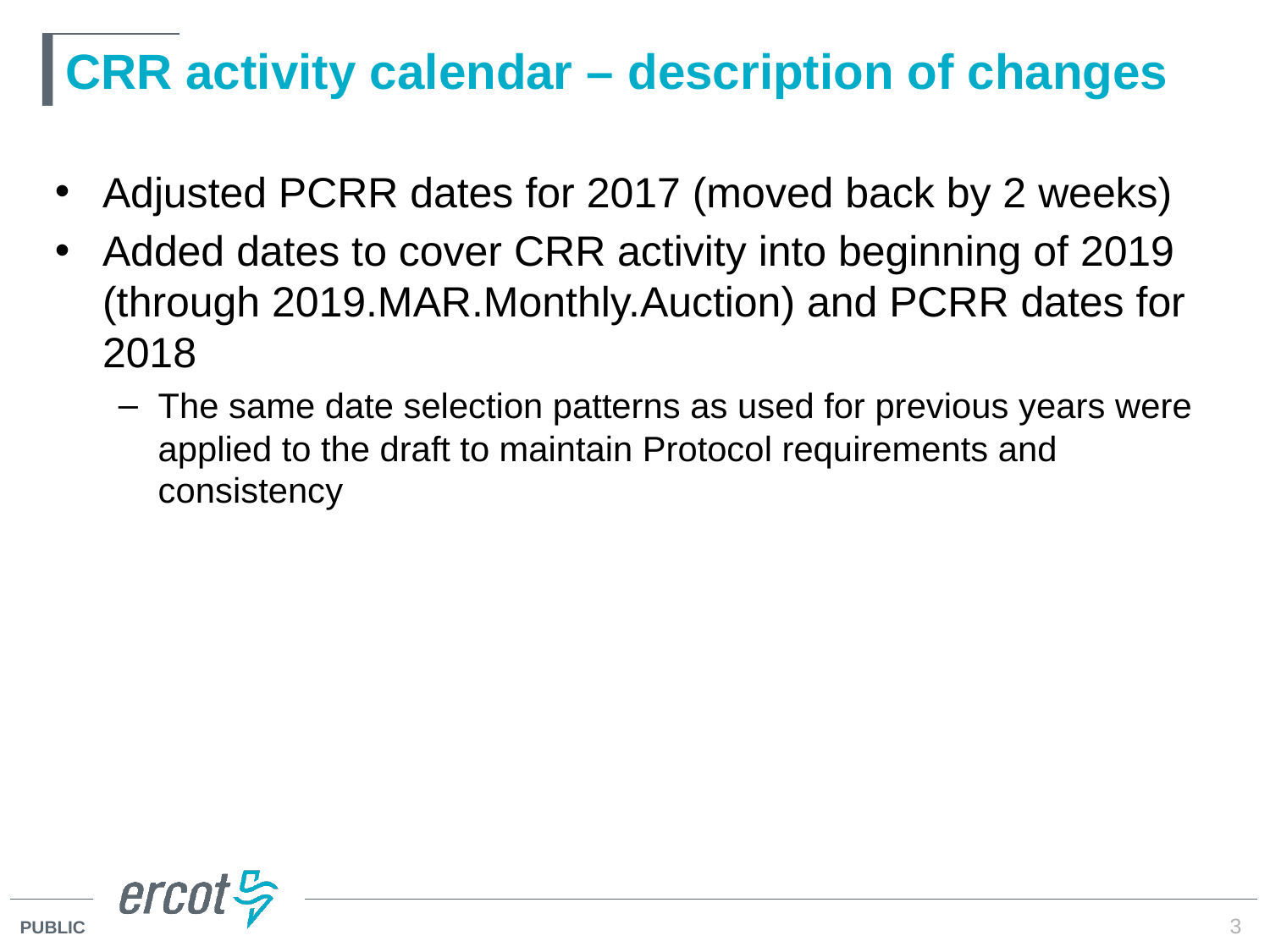

# CRR activity calendar – description of changes
Adjusted PCRR dates for 2017 (moved back by 2 weeks)
Added dates to cover CRR activity into beginning of 2019 (through 2019.MAR.Monthly.Auction) and PCRR dates for 2018
The same date selection patterns as used for previous years were applied to the draft to maintain Protocol requirements and consistency
3